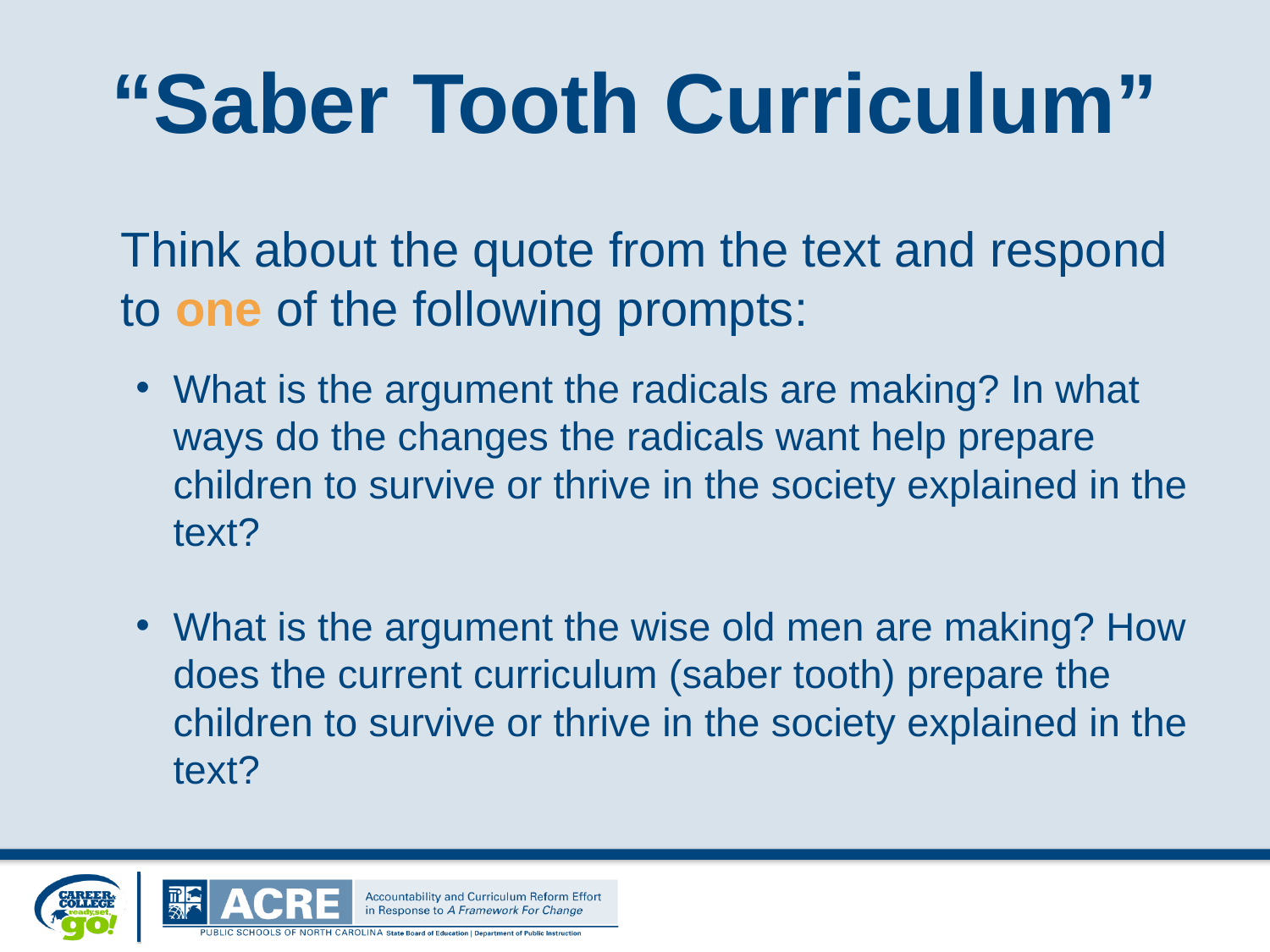

# “Saber Tooth Curriculum”
Think about the quote from the text and respond to one of the following prompts:

What is the argument the radicals are making? In what ways do the changes the radicals want help prepare children to survive or thrive in the society explained in the text?

What is the argument the wise old men are making? How does the current curriculum (saber tooth) prepare the children to survive or thrive in the society explained in the text?